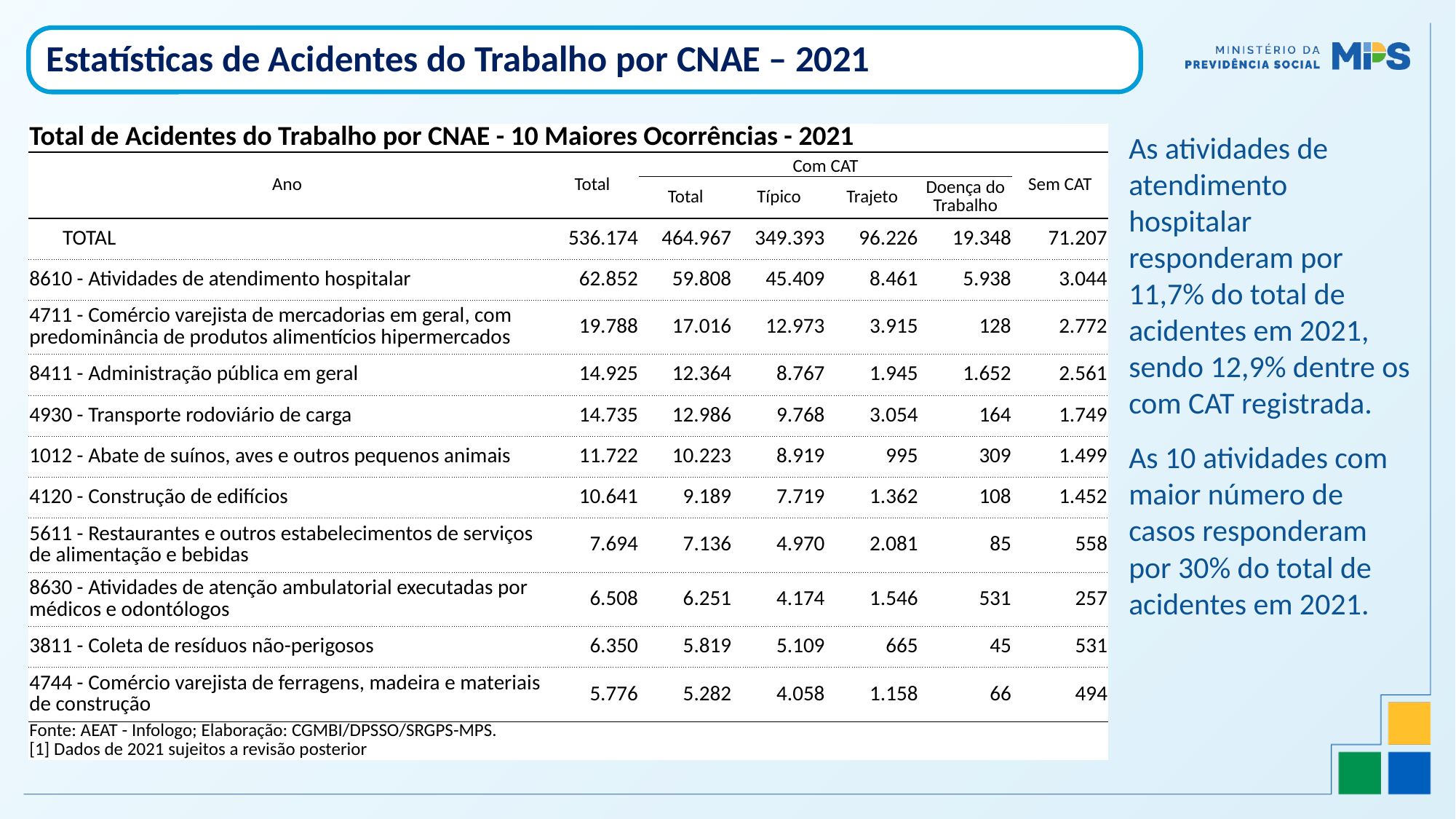

Estatísticas de Acidentes do Trabalho por CNAE – 2021
As atividades de atendimento hospitalar responderam por 11,7% do total de acidentes em 2021, sendo 12,9% dentre os com CAT registrada.
As 10 atividades com maior número de casos responderam por 30% do total de acidentes em 2021.
| Total de Acidentes do Trabalho por CNAE - 10 Maiores Ocorrências - 2021 |  |  |  |  |  |  |
| --- | --- | --- | --- | --- | --- | --- |
| Ano | Total | Com CAT |  |  |  | Sem CAT |
|  |  | Total | Típico | Trajeto | Doença do Trabalho |  |
| TOTAL | 536.174 | 464.967 | 349.393 | 96.226 | 19.348 | 71.207 |
| 8610 - Atividades de atendimento hospitalar | 62.852 | 59.808 | 45.409 | 8.461 | 5.938 | 3.044 |
| 4711 - Comércio varejista de mercadorias em geral, com predominância de produtos alimentícios hipermercados | 19.788 | 17.016 | 12.973 | 3.915 | 128 | 2.772 |
| 8411 - Administração pública em geral | 14.925 | 12.364 | 8.767 | 1.945 | 1.652 | 2.561 |
| 4930 - Transporte rodoviário de carga | 14.735 | 12.986 | 9.768 | 3.054 | 164 | 1.749 |
| 1012 - Abate de suínos, aves e outros pequenos animais | 11.722 | 10.223 | 8.919 | 995 | 309 | 1.499 |
| 4120 - Construção de edifícios | 10.641 | 9.189 | 7.719 | 1.362 | 108 | 1.452 |
| 5611 - Restaurantes e outros estabelecimentos de serviços de alimentação e bebidas | 7.694 | 7.136 | 4.970 | 2.081 | 85 | 558 |
| 8630 - Atividades de atenção ambulatorial executadas por médicos e odontólogos | 6.508 | 6.251 | 4.174 | 1.546 | 531 | 257 |
| 3811 - Coleta de resíduos não-perigosos | 6.350 | 5.819 | 5.109 | 665 | 45 | 531 |
| 4744 - Comércio varejista de ferragens, madeira e materiais de construção | 5.776 | 5.282 | 4.058 | 1.158 | 66 | 494 |
| Fonte: AEAT - Infologo; Elaboração: CGMBI/DPSSO/SRGPS-MPS. |  |  |  |  |  |  |
| [1] Dados de 2021 sujeitos a revisão posterior |  |  |  |  |  |  |